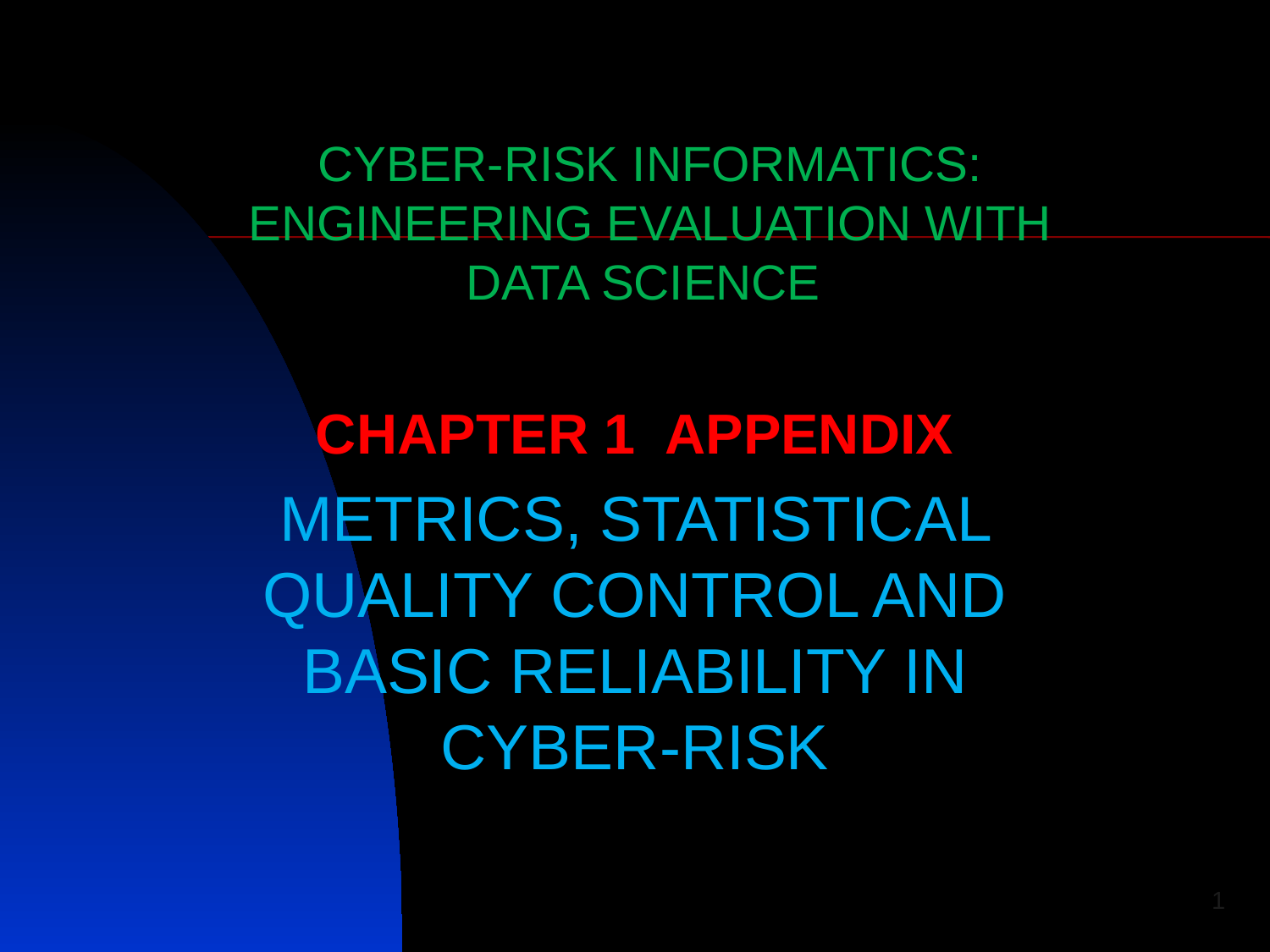

#
Cyber-Risk Informatics:
Engineering Evaluation with Data Science
Chapter 1  APPENDIX
Metrics, Statistical Quality Control and Basic Reliability in cyber-risk

1